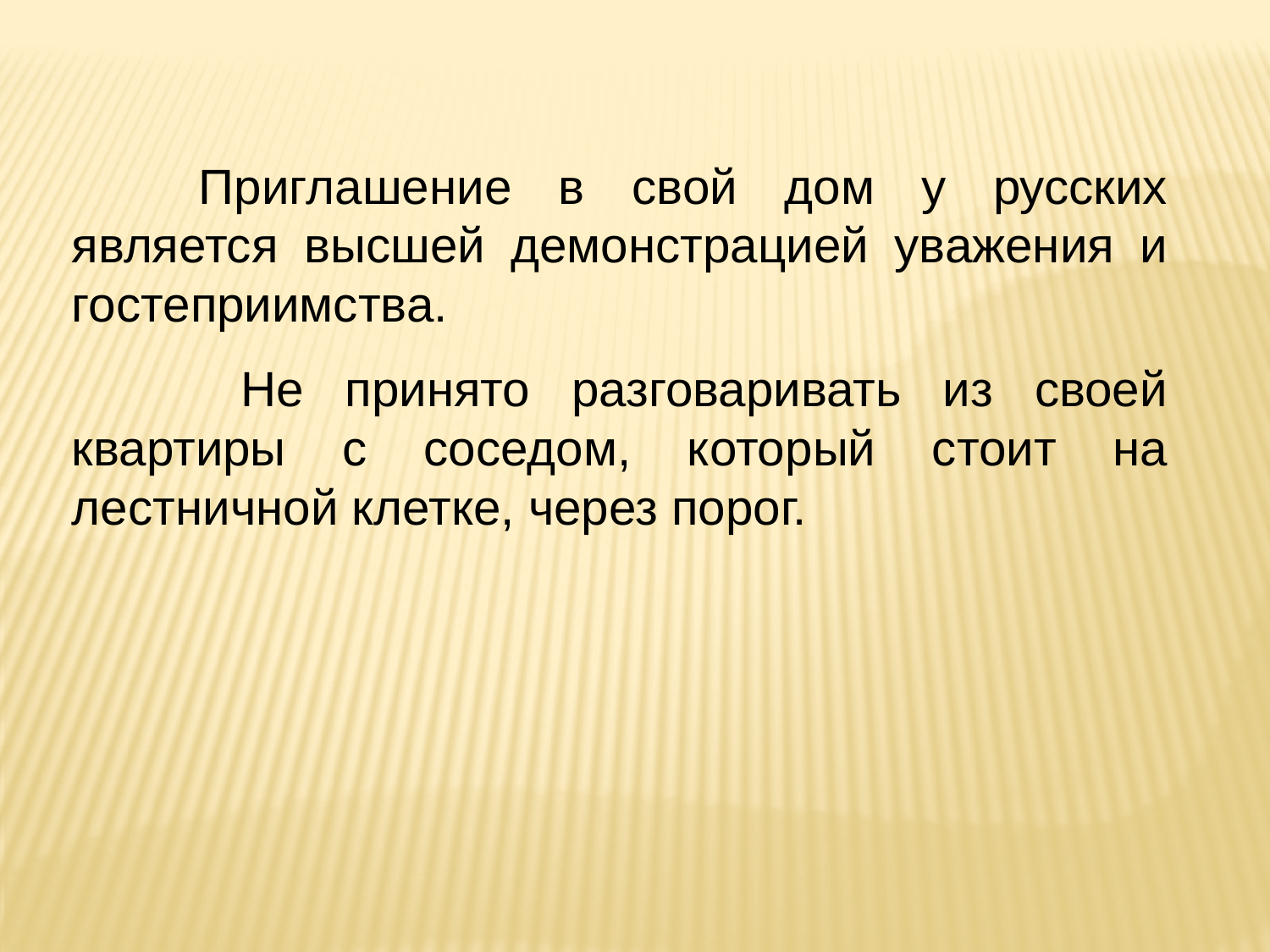

Приглашение в свой дом у русских является высшей демонстрацией уважения и гостеприимства.

	 Не принято разговаривать из своей квартиры с соседом, который стоит на лестничной клетке, через порог.